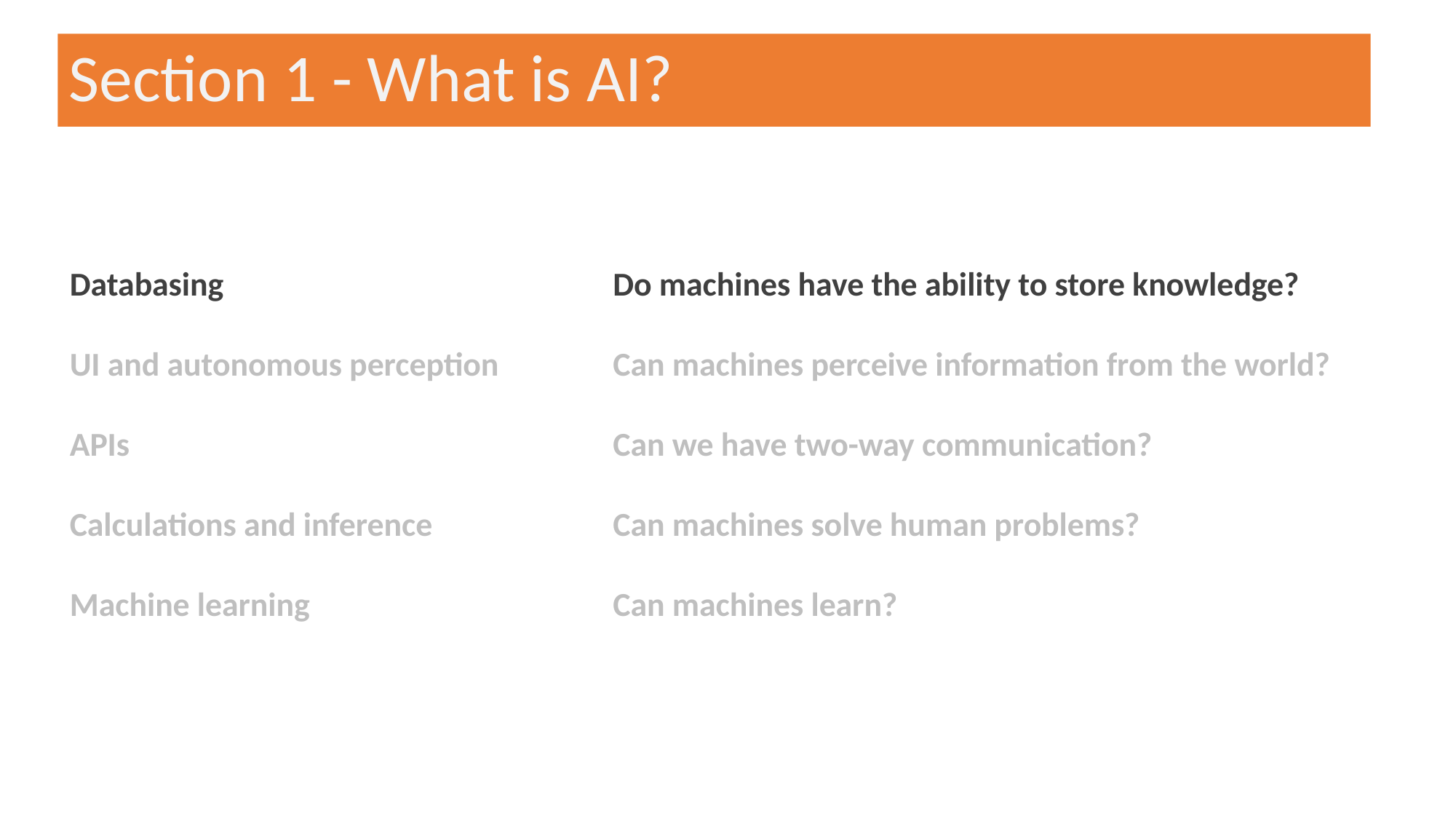

Section 1 - What is AI?
Databasing

UI and autonomous perception

APIs

Calculations and inference

Machine learning

Do machines have the ability to store knowledge?

Can machines perceive information from the world?

Can we have two-way communication?

Can machines solve human problems?

Can machines learn?